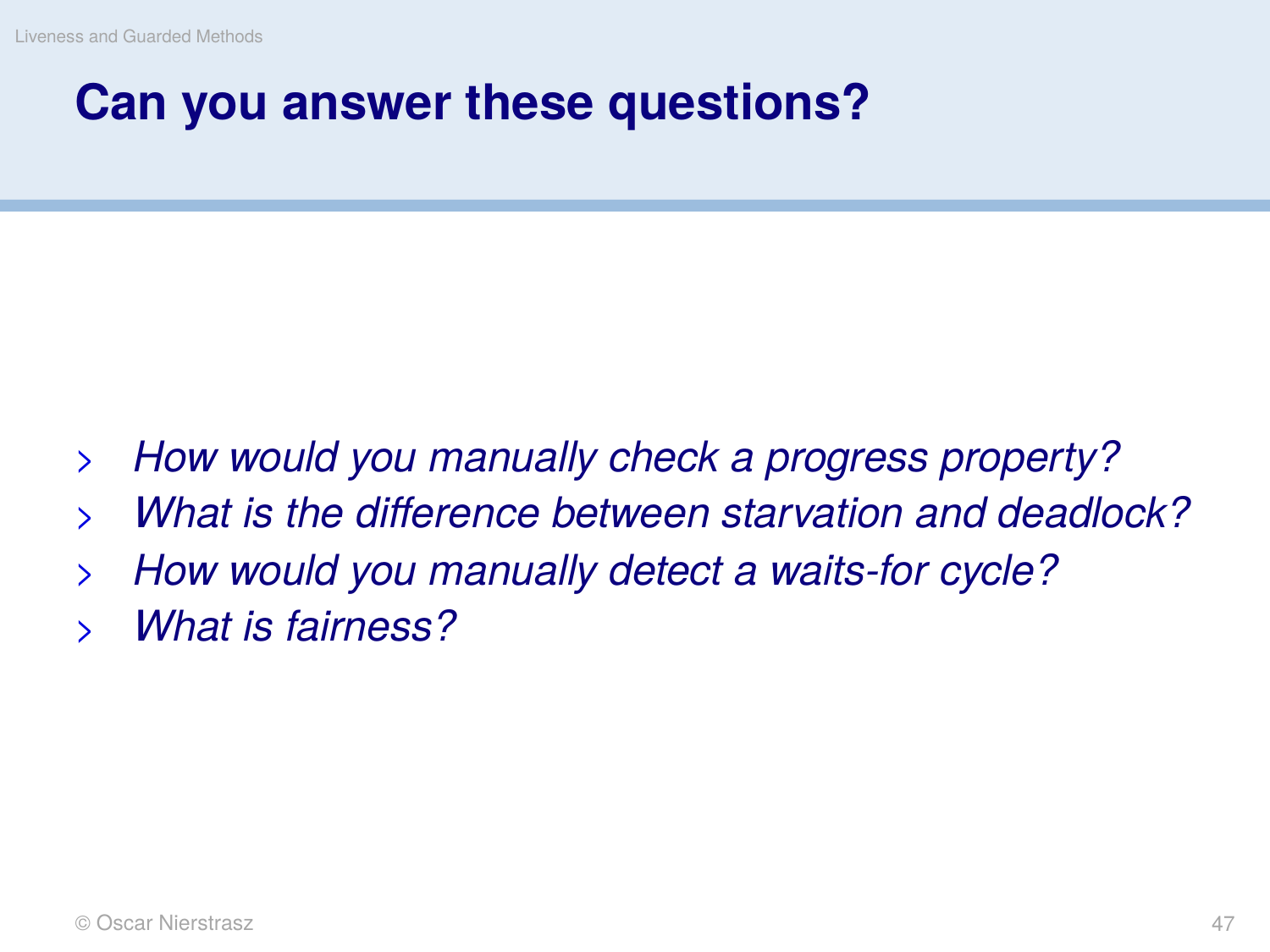

Liveness and Guarded Methods
# Can you answer these questions?
How would you manually check a progress property?
What is the difference between starvation and deadlock?
How would you manually detect a waits-for cycle?
What is fairness?
© Oscar Nierstrasz
47